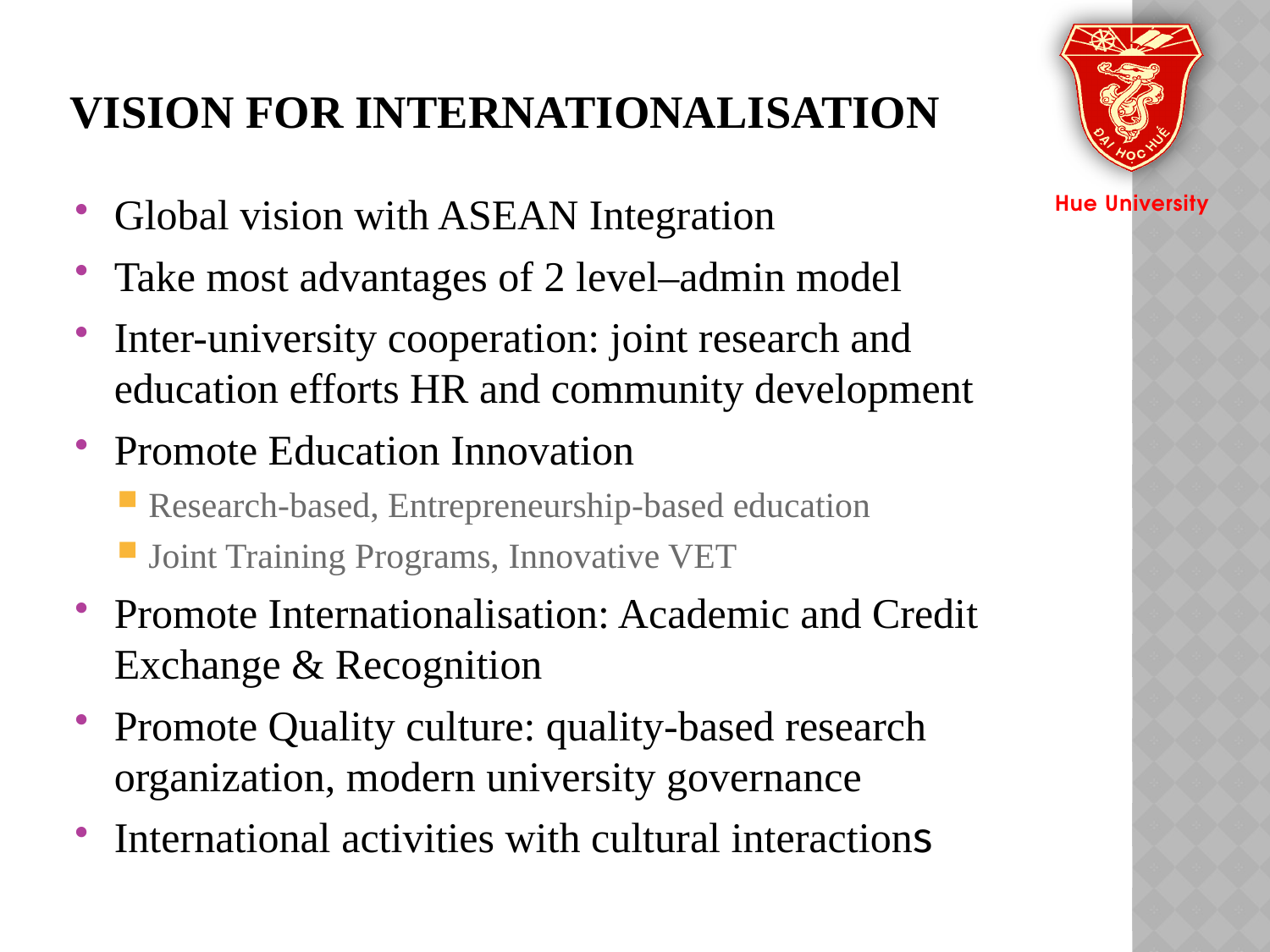

# Vision For Internationalisation
Global vision with ASEAN Integration
Take most advantages of 2 level–admin model
Inter-university cooperation: joint research and education efforts HR and community development
Promote Education Innovation
Research-based, Entrepreneurship-based education
Joint Training Programs, Innovative VET
Promote Internationalisation: Academic and Credit Exchange & Recognition
Promote Quality culture: quality-based research organization, modern university governance
International activities with cultural interactions